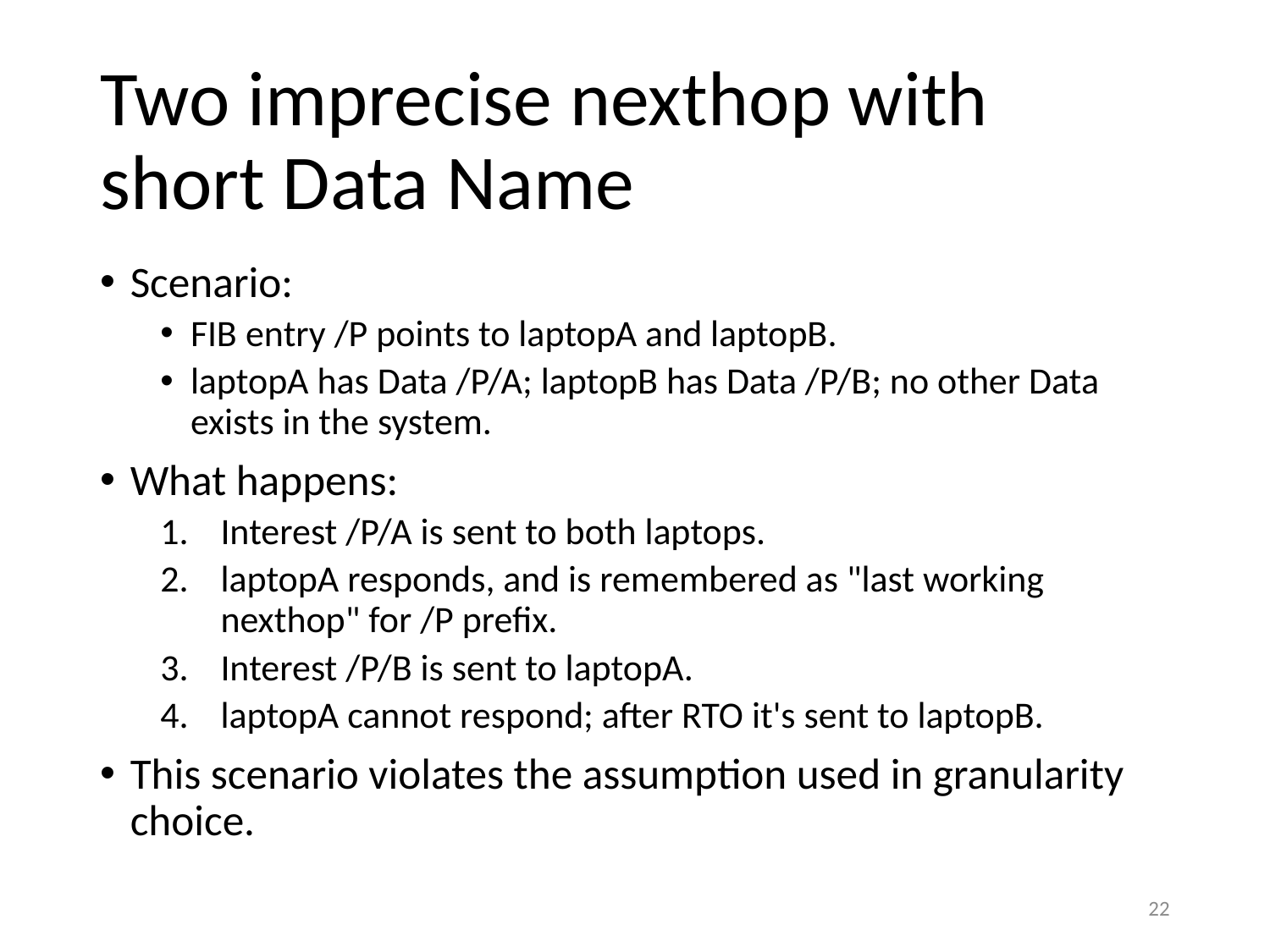

# Two imprecise nexthop with short Data Name
Scenario:
FIB entry /P points to laptopA and laptopB.
laptopA has Data /P/A; laptopB has Data /P/B; no other Data exists in the system.
What happens:
Interest /P/A is sent to both laptops.
laptopA responds, and is remembered as "last working nexthop" for /P prefix.
Interest /P/B is sent to laptopA.
laptopA cannot respond; after RTO it's sent to laptopB.
This scenario violates the assumption used in granularity choice.
22